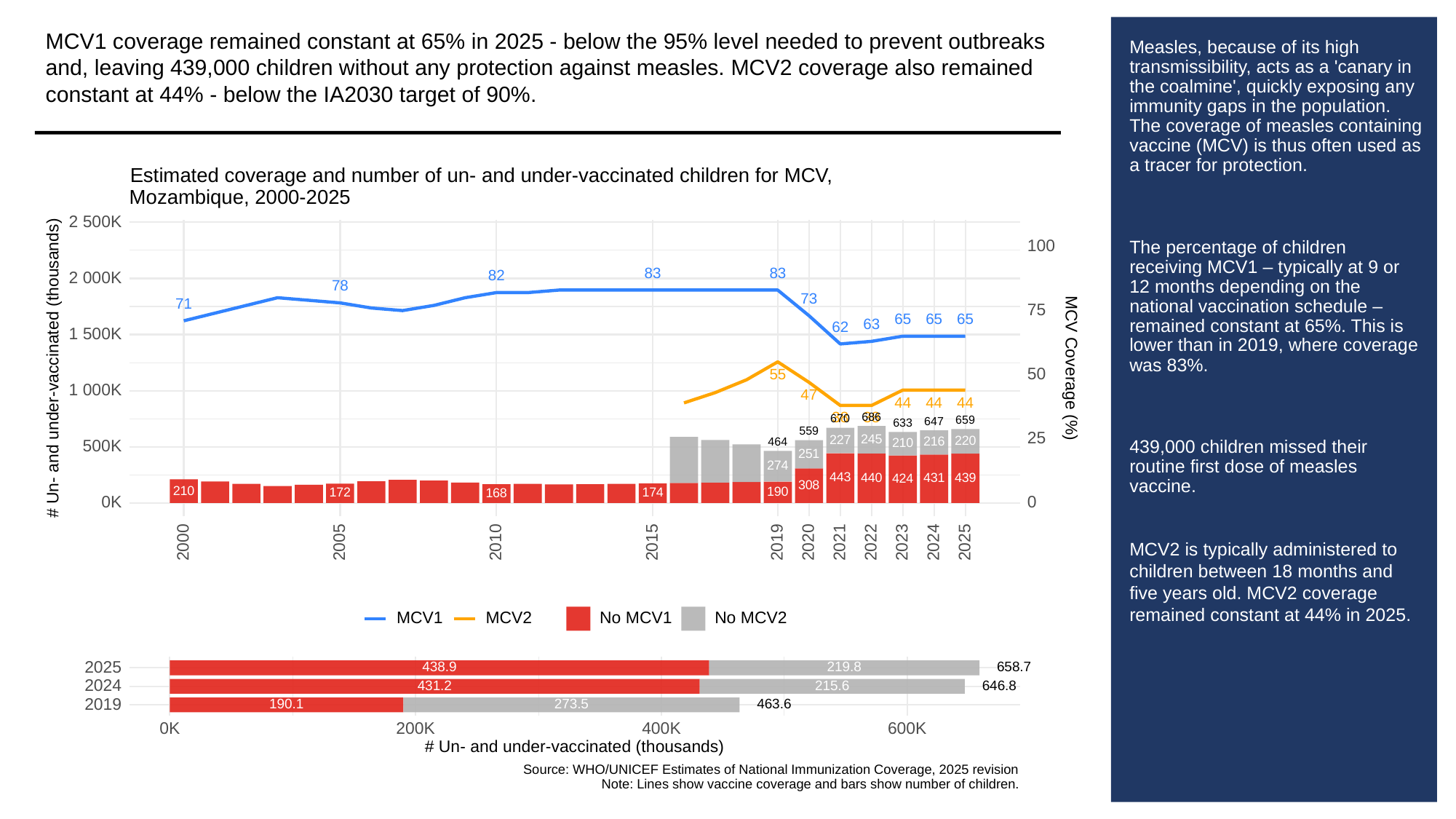

MCV1 coverage remained constant at 65% in 2025 - below the 95% level needed to prevent outbreaks and, leaving 439,000 children without any protection against measles. MCV2 coverage also remained constant at 44% - below the IA2030 target of 90%.
# Measles, because of its high transmissibility, acts as a 'canary in the coalmine', quickly exposing any immunity gaps in the population. The coverage of measles containing vaccine (MCV) is thus often used as a tracer for protection.

The percentage of children receiving MCV1 – typically at 9 or 12 months depending on the national vaccination schedule – remained constant at 65%. This is lower than in 2019, where coverage was 83%.

439,000 children missed their routine first dose of measles vaccine.

MCV2 is typically administered to children between 18 months and five years old. MCV2 coverage remained constant at 44% in 2025.

Estimated coverage and number of un- and under-vaccinated children for MCV,
Mozambique, 2000-2025
2 500K

100

83
83
82
2 000K

78

73
71
75

65
65
65
63
62
1 500K

# Un- and under-vaccinated (thousands)
MCV Coverage (%)

50
55
1 000K
47

44
44
44
38
38
686
670
659
647

633

559

25
245
227
220

216
464
210

500K

251

274

443
440
439
431
424

308

210
190
174
172
168
0K
0

2023
2000
2005
2010
2015
2019
2020
2021
2022
2024
2025

MCV1
MCV2
No MCV1
No MCV2

2025
438.9
219.8
658.7

2024
431.2
215.6
646.8

2019
273.5
463.6
190.1

0K
200K
400K
600K
# Un- and under-vaccinated (thousands)
Source: WHO/UNICEF Estimates of National Immunization Coverage, 2025 revision
Note: Lines show vaccine coverage and bars show number of children.